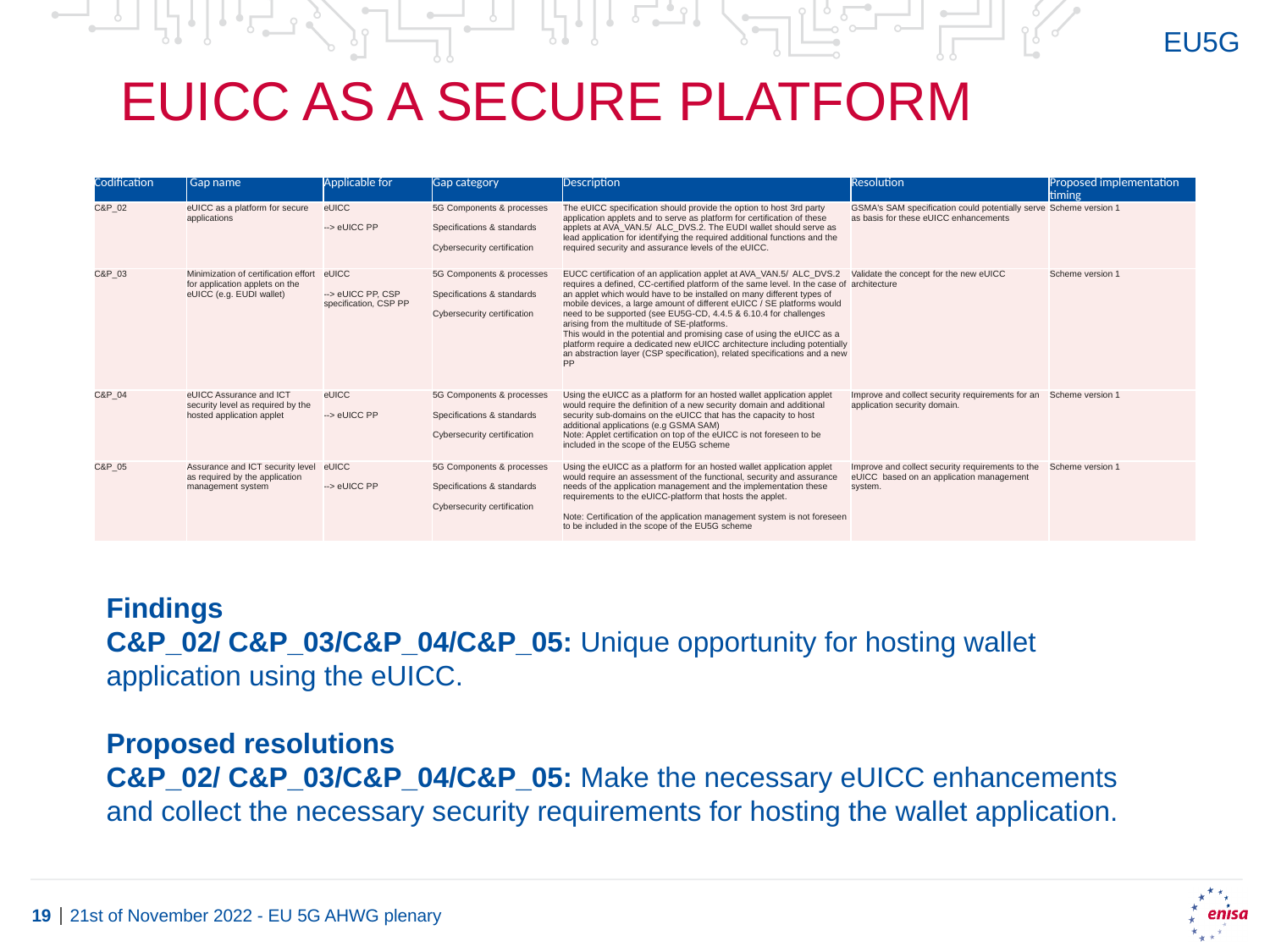

EU5G

# eUICC as a secure platform
| Codification | Gap name | Applicable for | Gap category | Description | Resolution | Proposed implementation timing |
| --- | --- | --- | --- | --- | --- | --- |
| C&P\_02 | eUICC as a platform for secure applications | eUICC --> eUICC PP | 5G Components & processes Specifications & standards Cybersecurity certification | The eUICC specification should provide the option to host 3rd party application applets and to serve as platform for certification of these applets at AVA\_VAN.5/ ALC\_DVS.2. The EUDI wallet should serve as lead application for identifying the required additional functions and the required security and assurance levels of the eUICC. | GSMA's SAM specification could potentially serve as basis for these eUICC enhancements | Scheme version 1 |
| C&P\_03 | Minimization of certification effort for application applets on the eUICC (e.g. EUDI wallet) | eUICC --> eUICC PP, CSP specification, CSP PP | 5G Components & processes Specifications & standards Cybersecurity certification | EUCC certification of an application applet at AVA\_VAN.5/ ALC\_DVS.2 requires a defined, CC-certified platform of the same level. In the case of an applet which would have to be installed on many different types of mobile devices, a large amount of different eUICC / SE platforms would need to be supported (see EU5G-CD, 4.4.5 & 6.10.4 for challenges arising from the multitude of SE-platforms. This would in the potential and promising case of using the eUICC as a platform require a dedicated new eUICC architecture including potentially an abstraction layer (CSP specification), related specifications and a new PP | Validate the concept for the new eUICC architecture | Scheme version 1 |
| C&P\_04 | eUICC Assurance and ICT security level as required by the hosted application applet | eUICC --> eUICC PP | 5G Components & processes Specifications & standards Cybersecurity certification | Using the eUICC as a platform for an hosted wallet application applet would require the definition of a new security domain and additional security sub-domains on the eUICC that has the capacity to host additional applications (e.g GSMA SAM) Note: Applet certification on top of the eUICC is not foreseen to be included in the scope of the EU5G scheme | Improve and collect security requirements for an application security domain. | Scheme version 1 |
| C&P\_05 | Assurance and ICT security level as required by the application management system | eUICC --> eUICC PP | 5G Components & processes Specifications & standards Cybersecurity certification | Using the eUICC as a platform for an hosted wallet application applet would require an assessment of the functional, security and assurance needs of the application management and the implementation these requirements to the eUICC-platform that hosts the applet. Note: Certification of the application management system is not foreseen to be included in the scope of the EU5G scheme | Improve and collect security requirements to the eUICC based on an application management system. | Scheme version 1 |
Findings
C&P_02/ C&P_03/C&P_04/C&P_05: Unique opportunity for hosting wallet application using the eUICC.

Proposed resolutions
C&P_02/ C&P_03/C&P_04/C&P_05: Make the necessary eUICC enhancements and collect the necessary security requirements for hosting the wallet application.
21st of November 2022 - EU 5G AHWG plenary